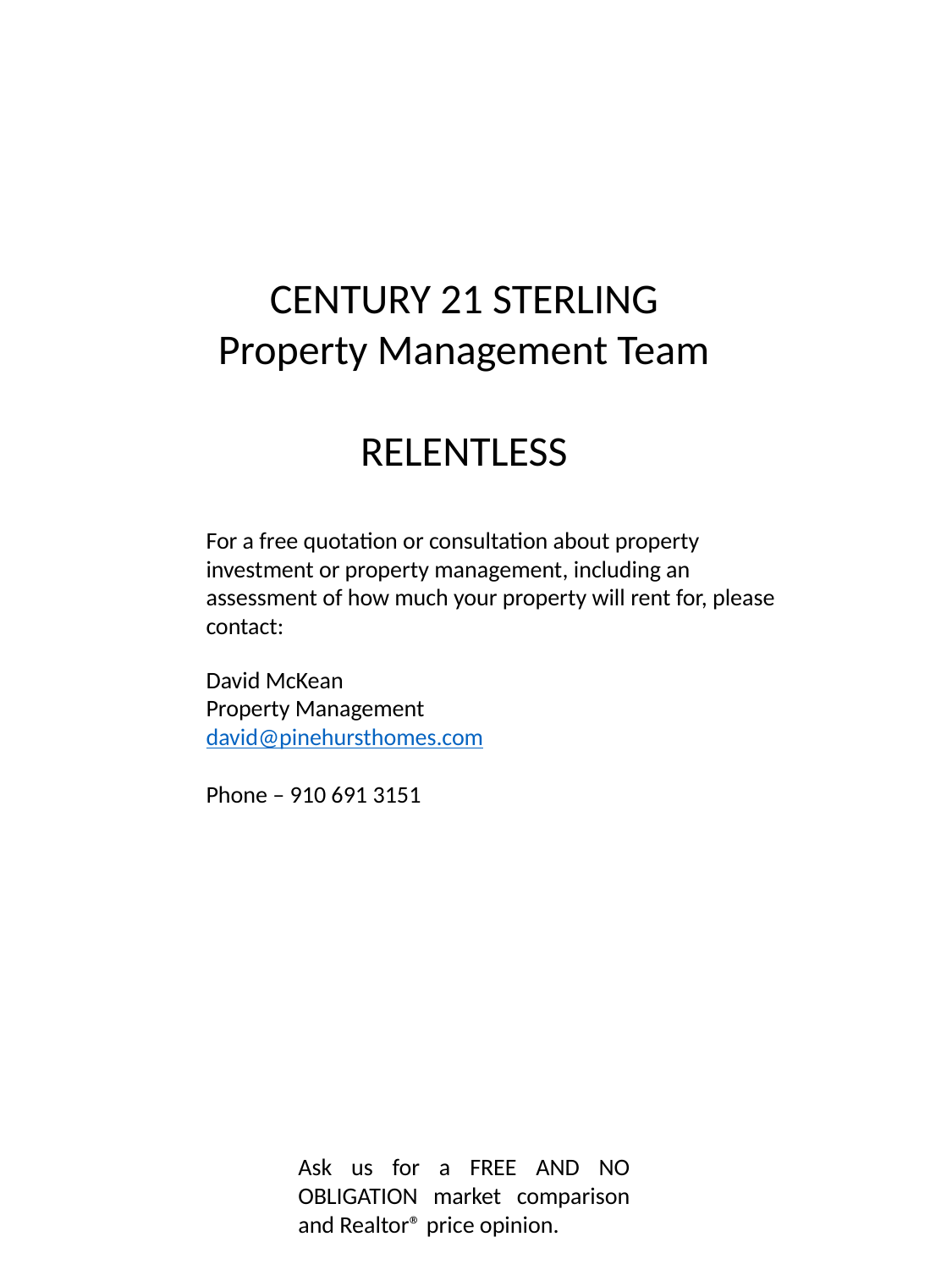

CENTURY 21 STERLING
Property Management Team

RELENTLESS

For a free quotation or consultation about property investment or property management, including an assessment of how much your property will rent for, please contact:

David McKean
Property Management
david@pinehursthomes.com

Phone – 910 691 3151

Ask us for a FREE AND NO OBLIGATION market comparison and Realtor® price opinion.